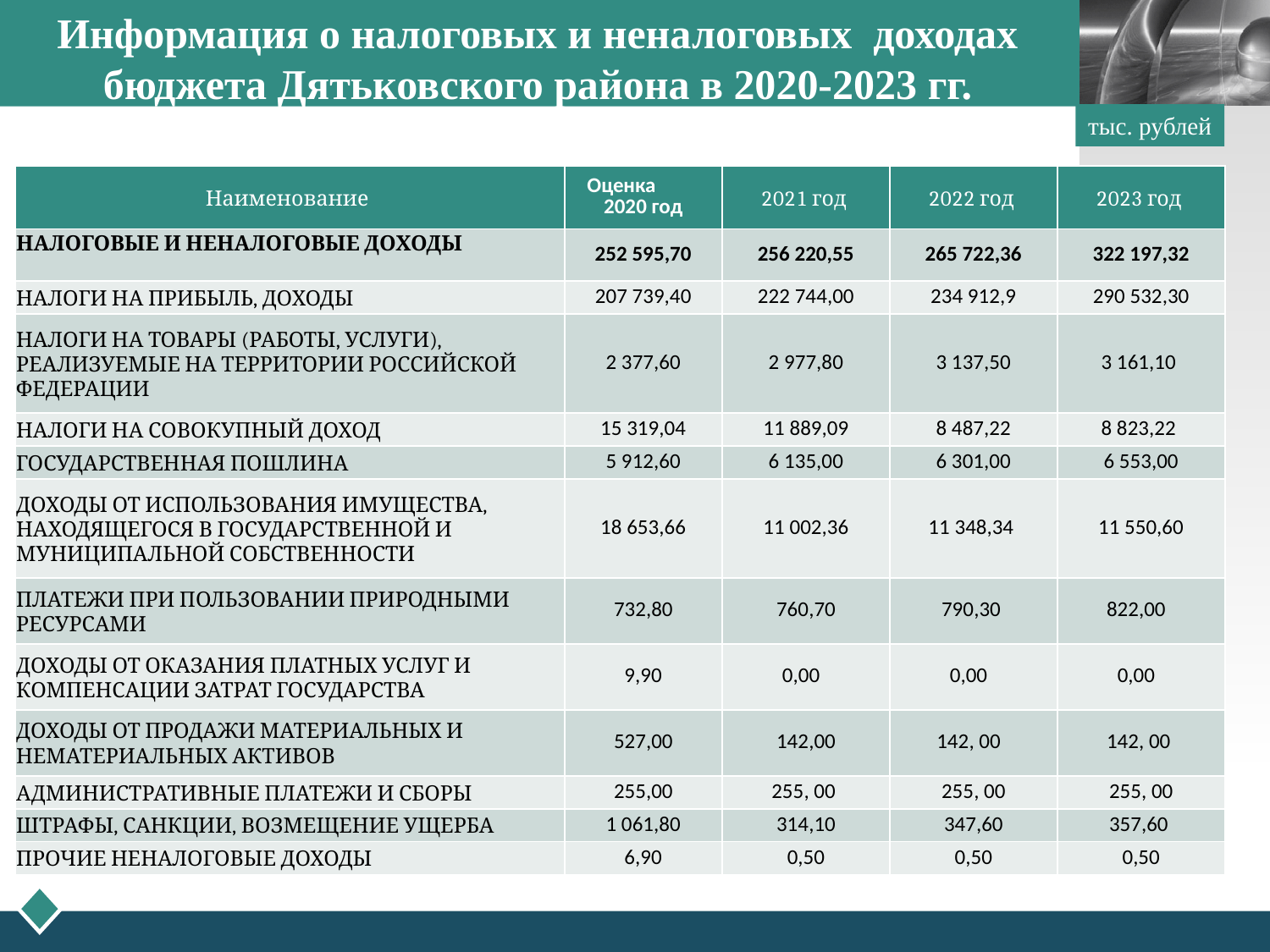

Информация о налоговых и неналоговых  доходах бюджета Дятьковского района в 2020-2023 гг.
тыс. рублей
| Наименование | Оценка 2020 год | 2021 год | 2022 год | 2023 год |
| --- | --- | --- | --- | --- |
| НАЛОГОВЫЕ И НЕНАЛОГОВЫЕ ДОХОДЫ | 252 595,70 | 256 220,55 | 265 722,36 | 322 197,32 |
| НАЛОГИ НА ПРИБЫЛЬ, ДОХОДЫ | 207 739,40 | 222 744,00 | 234 912,9 | 290 532,30 |
| НАЛОГИ НА ТОВАРЫ (РАБОТЫ, УСЛУГИ), РЕАЛИЗУЕМЫЕ НА ТЕРРИТОРИИ РОССИЙСКОЙ ФЕДЕРАЦИИ | 2 377,60 | 2 977,80 | 3 137,50 | 3 161,10 |
| НАЛОГИ НА СОВОКУПНЫЙ ДОХОД | 15 319,04 | 11 889,09 | 8 487,22 | 8 823,22 |
| ГОСУДАРСТВЕННАЯ ПОШЛИНА | 5 912,60 | 6 135,00 | 6 301,00 | 6 553,00 |
| ДОХОДЫ ОТ ИСПОЛЬЗОВАНИЯ ИМУЩЕСТВА, НАХОДЯЩЕГОСЯ В ГОСУДАРСТВЕННОЙ И МУНИЦИПАЛЬНОЙ СОБСТВЕННОСТИ | 18 653,66 | 11 002,36 | 11 348,34 | 11 550,60 |
| ПЛАТЕЖИ ПРИ ПОЛЬЗОВАНИИ ПРИРОДНЫМИ РЕСУРСАМИ | 732,80 | 760,70 | 790,30 | 822,00 |
| ДОХОДЫ ОТ ОКАЗАНИЯ ПЛАТНЫХ УСЛУГ И КОМПЕНСАЦИИ ЗАТРАТ ГОСУДАРСТВА | 9,90 | 0,00 | 0,00 | 0,00 |
| ДОХОДЫ ОТ ПРОДАЖИ МАТЕРИАЛЬНЫХ И НЕМАТЕРИАЛЬНЫХ АКТИВОВ | 527,00 | 142,00 | 142, 00 | 142, 00 |
| АДМИНИСТРАТИВНЫЕ ПЛАТЕЖИ И СБОРЫ | 255,00 | 255, 00 | 255, 00 | 255, 00 |
| ШТРАФЫ, САНКЦИИ, ВОЗМЕЩЕНИЕ УЩЕРБА | 1 061,80 | 314,10 | 347,60 | 357,60 |
| ПРОЧИЕ НЕНАЛОГОВЫЕ ДОХОДЫ | 6,90 | 0,50 | 0,50 | 0,50 |